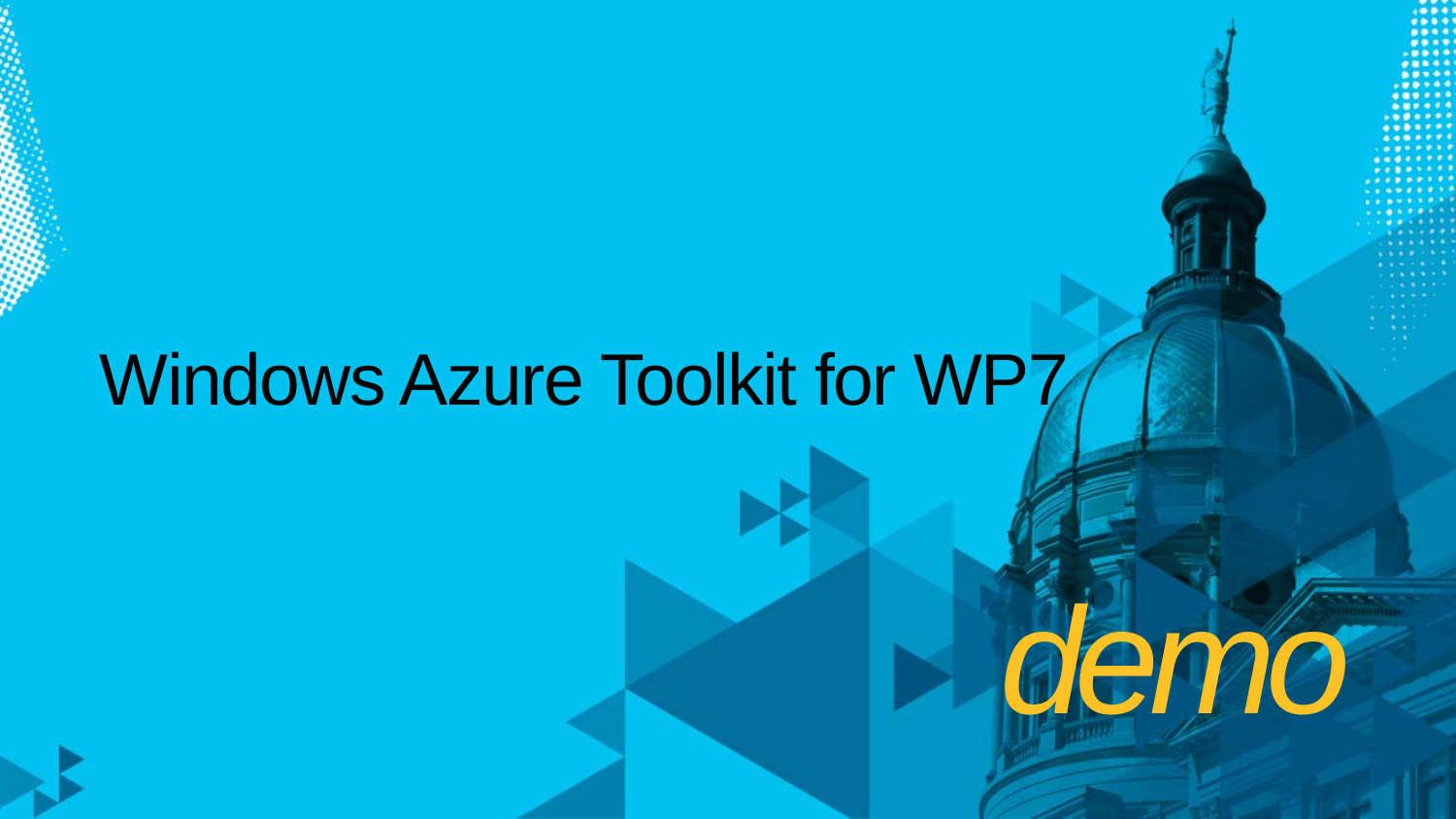

# Windows Azure Toolkit for WP7
demo